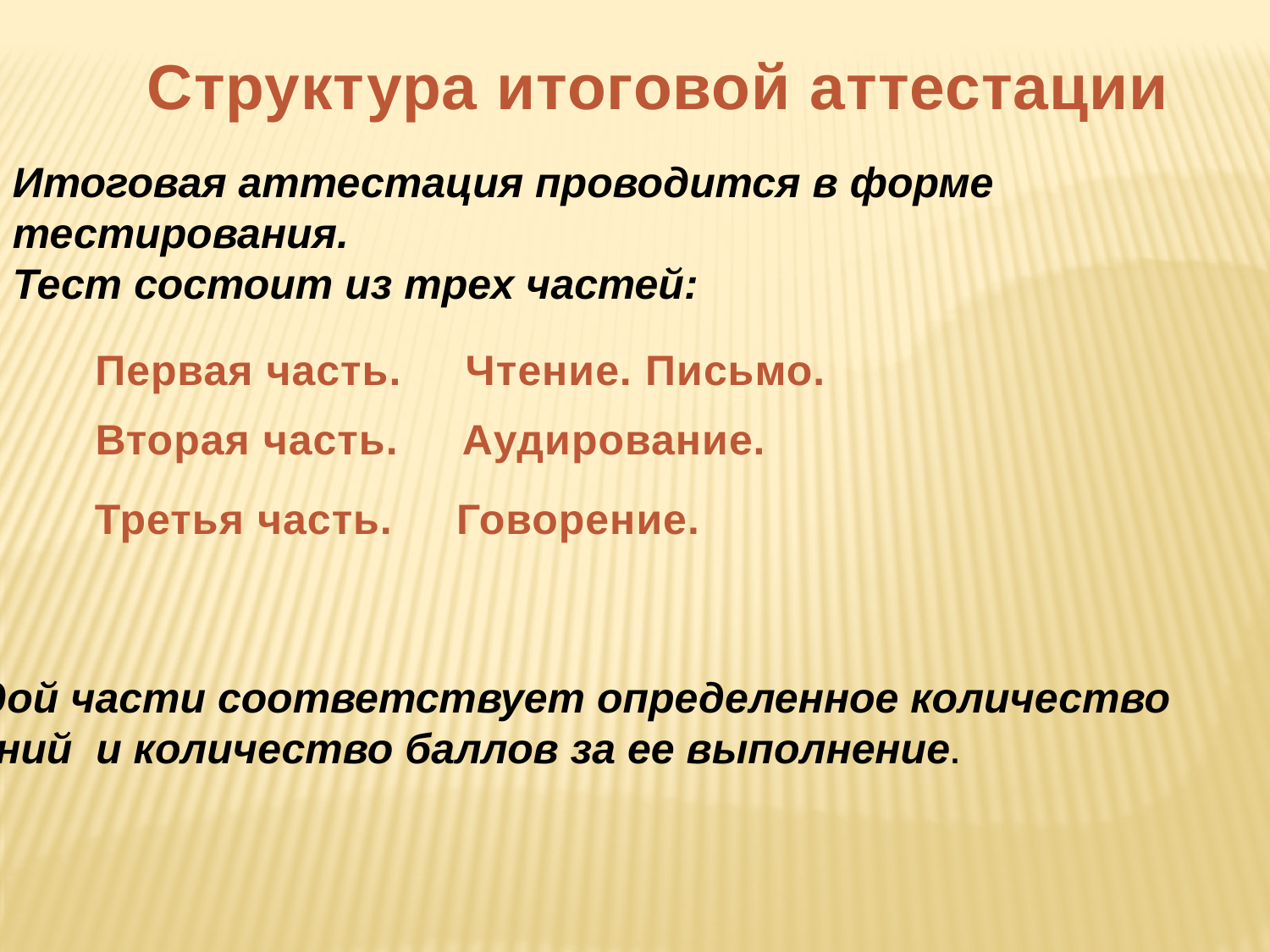

Структура итоговой аттестации
Итоговая аттестация проводится в форме тестирования.
Тест состоит из трех частей:
Первая часть.     Чтение. Письмо.
Вторая часть.     Аудирование.
Третья часть.     Говорение.
Каждой части соответствует определенное количество
заданий  и количество баллов за ее выполнение.